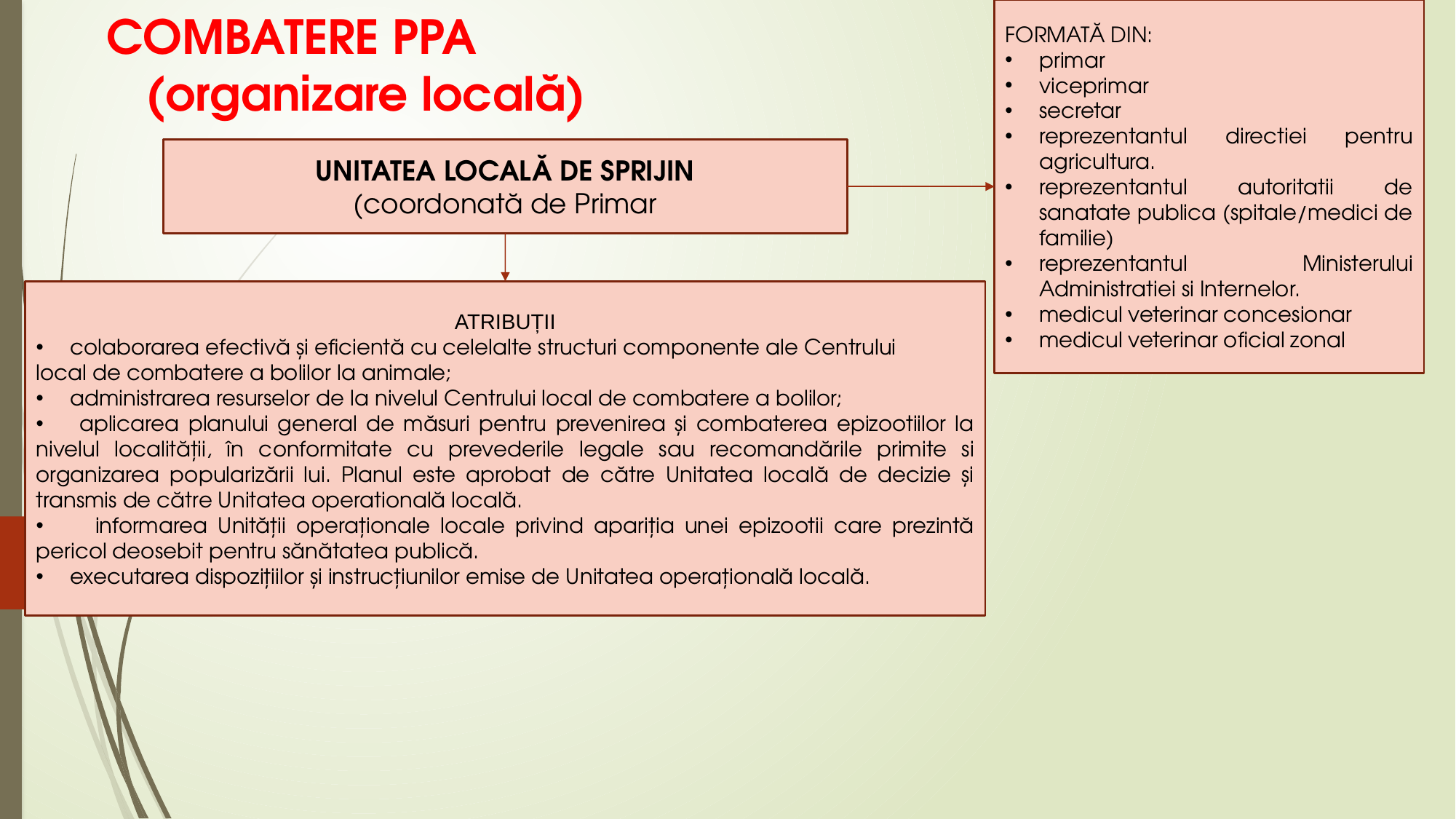

# COMBATERE PPA (organizare locală)
FORMATĂ DIN:
primar
viceprimar
secretar
reprezentantul directiei pentru agricultura.
reprezentantul autoritatii de sanatate publica (spitale/medici de familie)
reprezentantul Ministerului Administratiei si Internelor.
medicul veterinar concesionar
medicul veterinar oficial zonal
UNITATEA LOCALĂ DE SPRIJIN
(coordonată de Primar
ATRIBUȚII
colaborarea efectivă și eficientă cu celelalte structuri componente ale Centrului
local de combatere a bolilor la animale;
administrarea resurselor de la nivelul Centrului local de combatere a bolilor;
    aplicarea planului general de măsuri pentru prevenirea și combaterea epizootiilor la nivelul localității, în conformitate cu prevederile legale sau recomandările primite si organizarea popularizării lui. Planul este aprobat de către Unitatea locală de decizie și transmis de către Unitatea operatională locală.
     informarea Unității operaționale locale privind apariția unei epizootii care prezintă pericol deosebit pentru sănătatea publică.
executarea dispozițiilor și instrucțiunilor emise de Unitatea operațională locală.